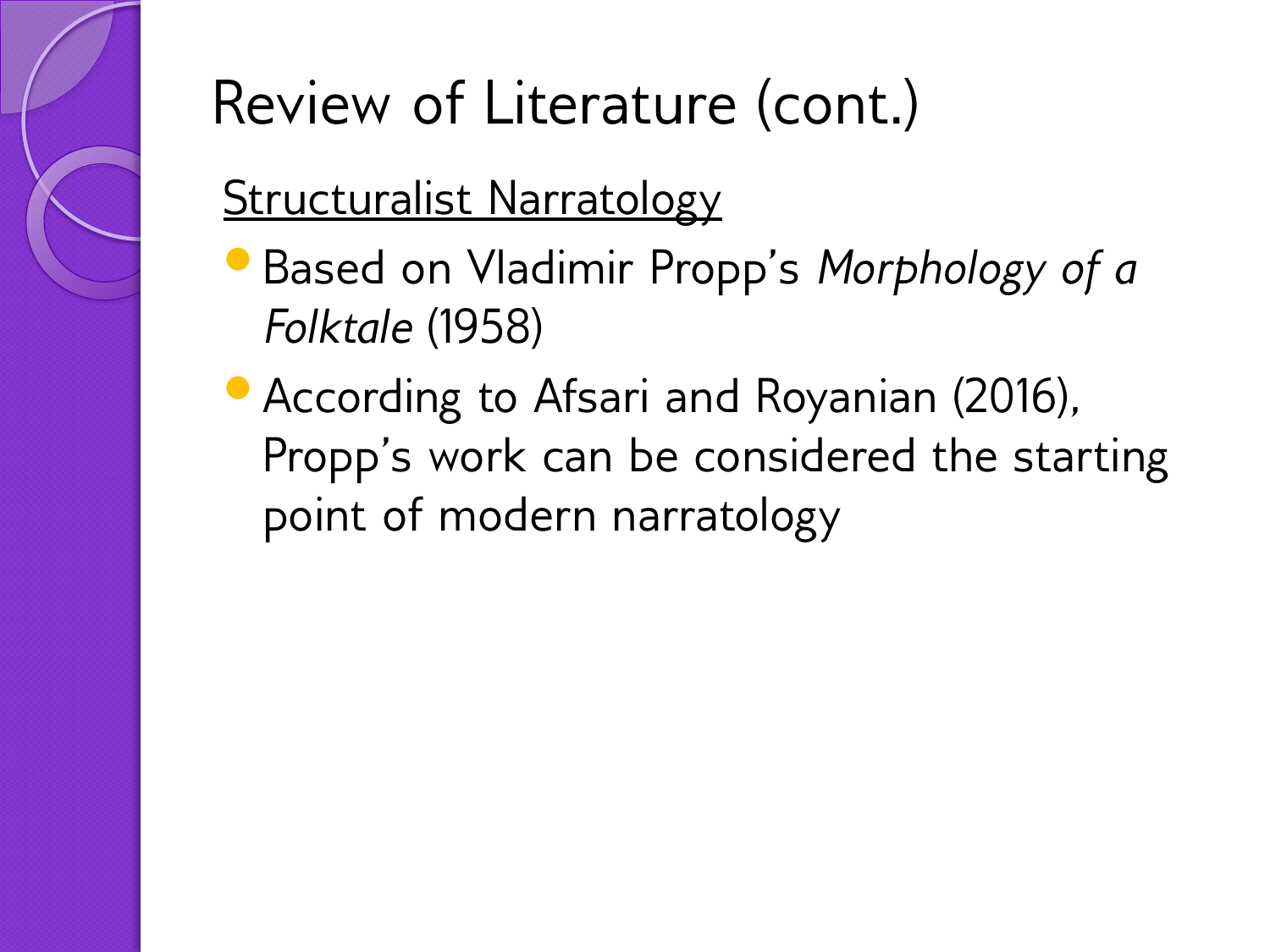

# Review of Literature (cont.)
Structuralist Narratology
Based on Vladimir Propp’s Morphology of a Folktale (1958)
According to Afsari and Royanian (2016), Propp’s work can be considered the starting point of modern narratology